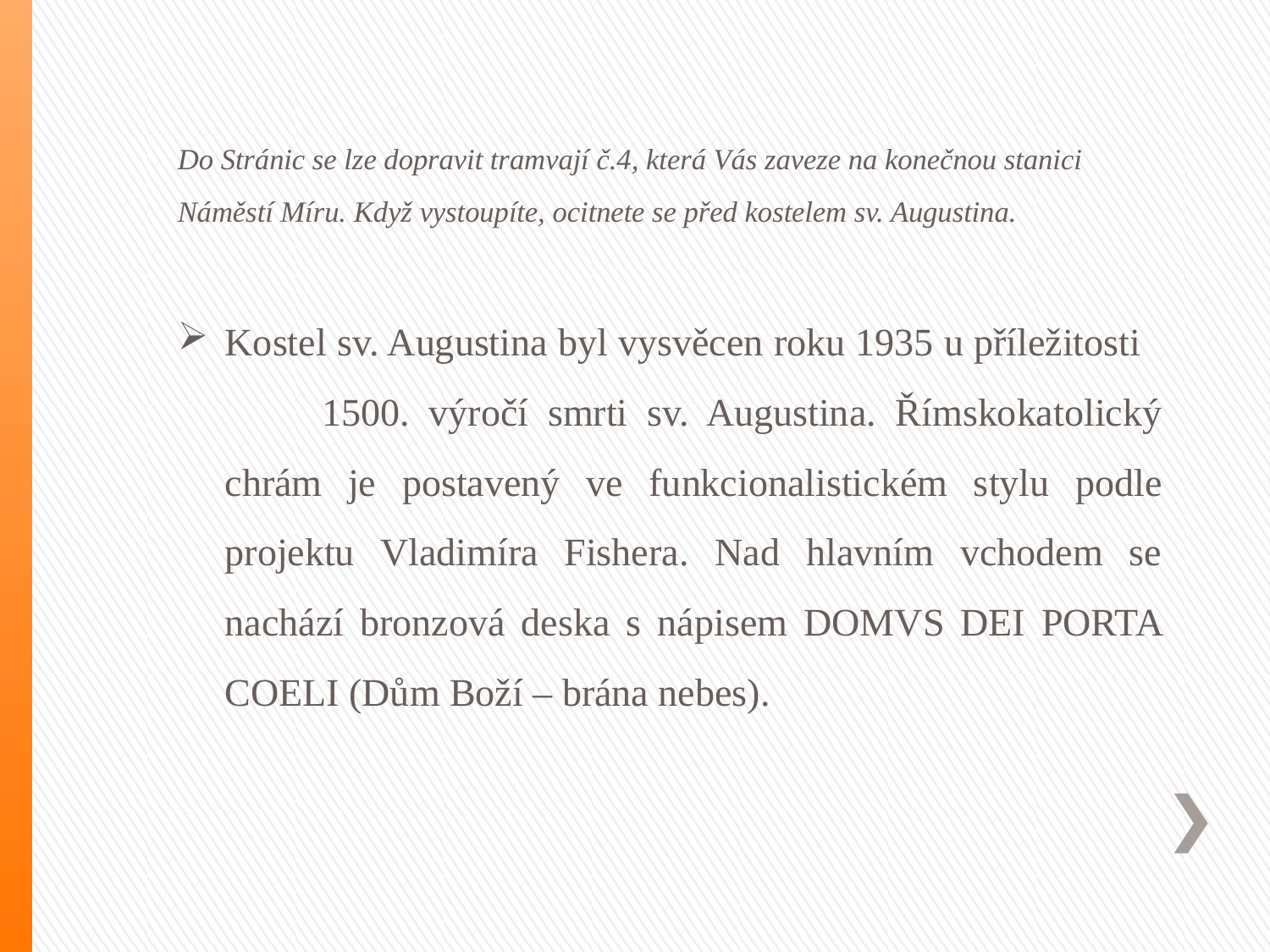

Do Stránic se lze dopravit tramvají č.4, která Vás zaveze na konečnou stanici Náměstí Míru. Když vystoupíte, ocitnete se před kostelem sv. Augustina.

Kostel sv. Augustina byl vysvěcen roku 1935 u příležitosti        1500. výročí smrti sv. Augustina. Římskokatolický chrám je postavený ve funkcionalistickém stylu podle projektu Vladimíra Fishera. Nad hlavním vchodem se nachází bronzová deska s nápisem DOMVS DEI PORTA COELI (Dům Boží – brána nebes).